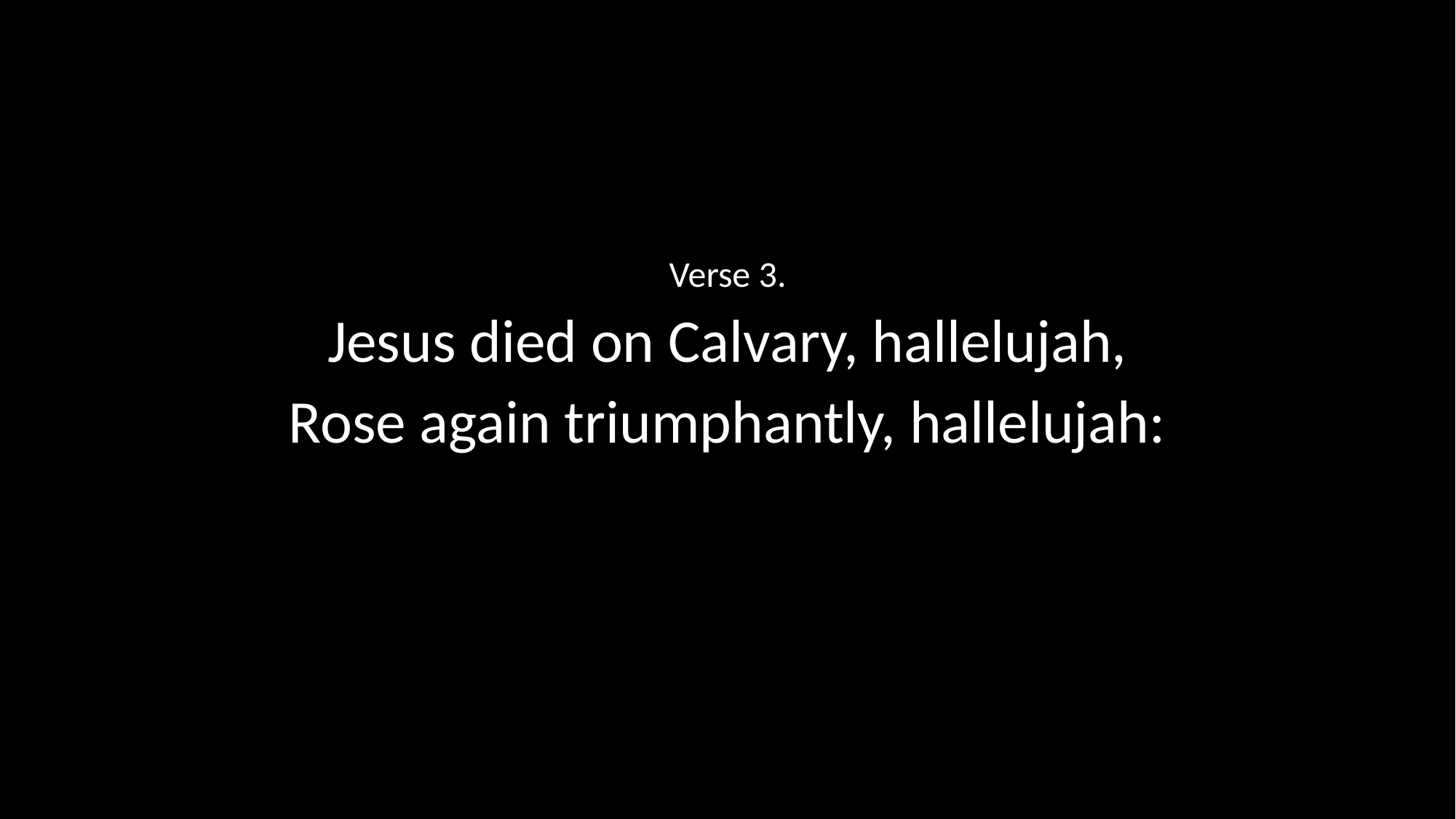

Verse 3.
Jesus died on Calvary, hallelujah,
Rose again triumphantly, hallelujah: